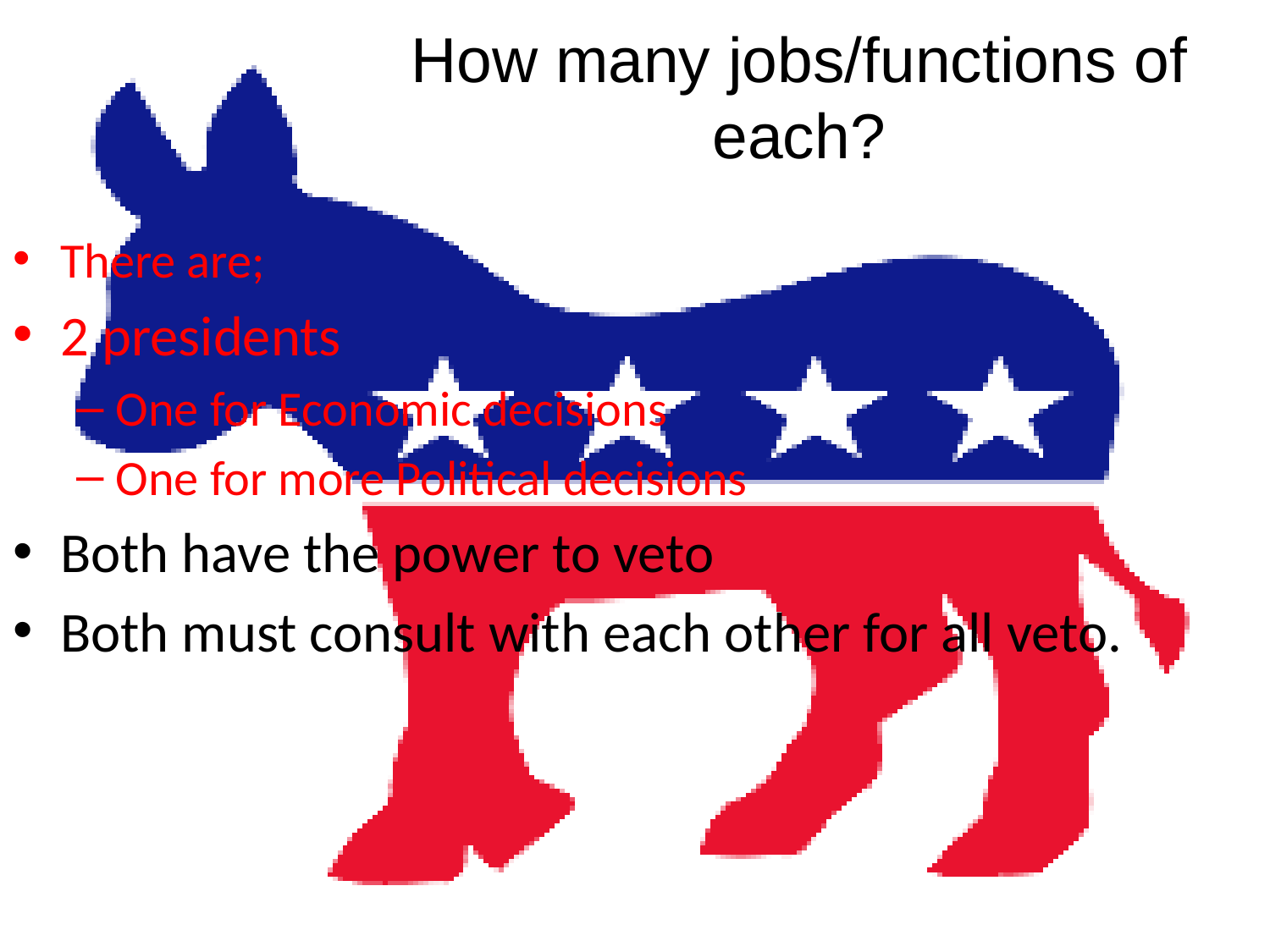

# How many jobs/functions of each?
There are;
2 presidents
One for Economic decisions
One for more Political decisions
Both have the power to veto
Both must consult with each other for all veto.